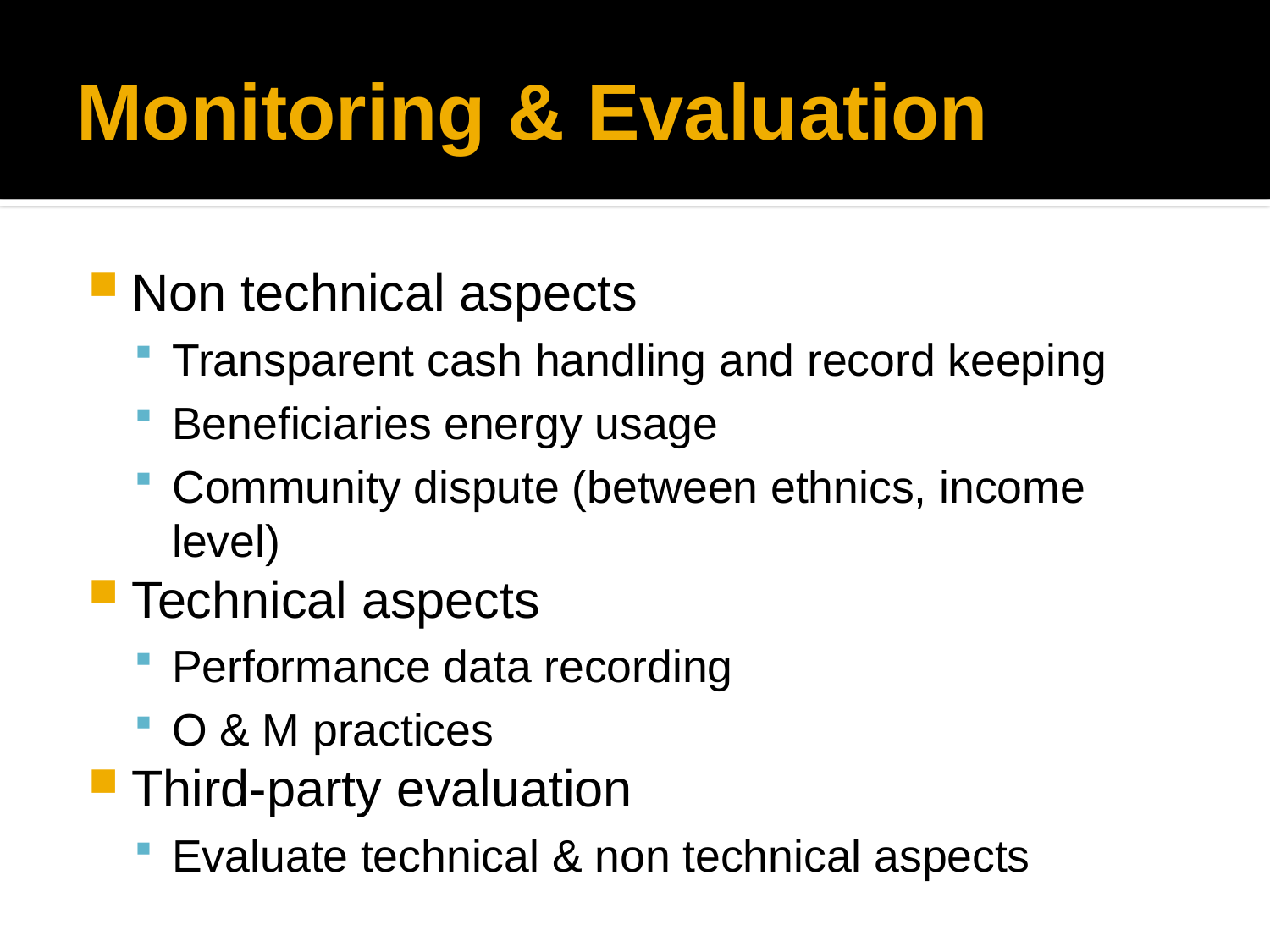

# Monitoring & Evaluation
Non technical aspects
Transparent cash handling and record keeping
Beneficiaries energy usage
Community dispute (between ethnics, income level)
Technical aspects
Performance data recording
O & M practices
Third-party evaluation
Evaluate technical & non technical aspects